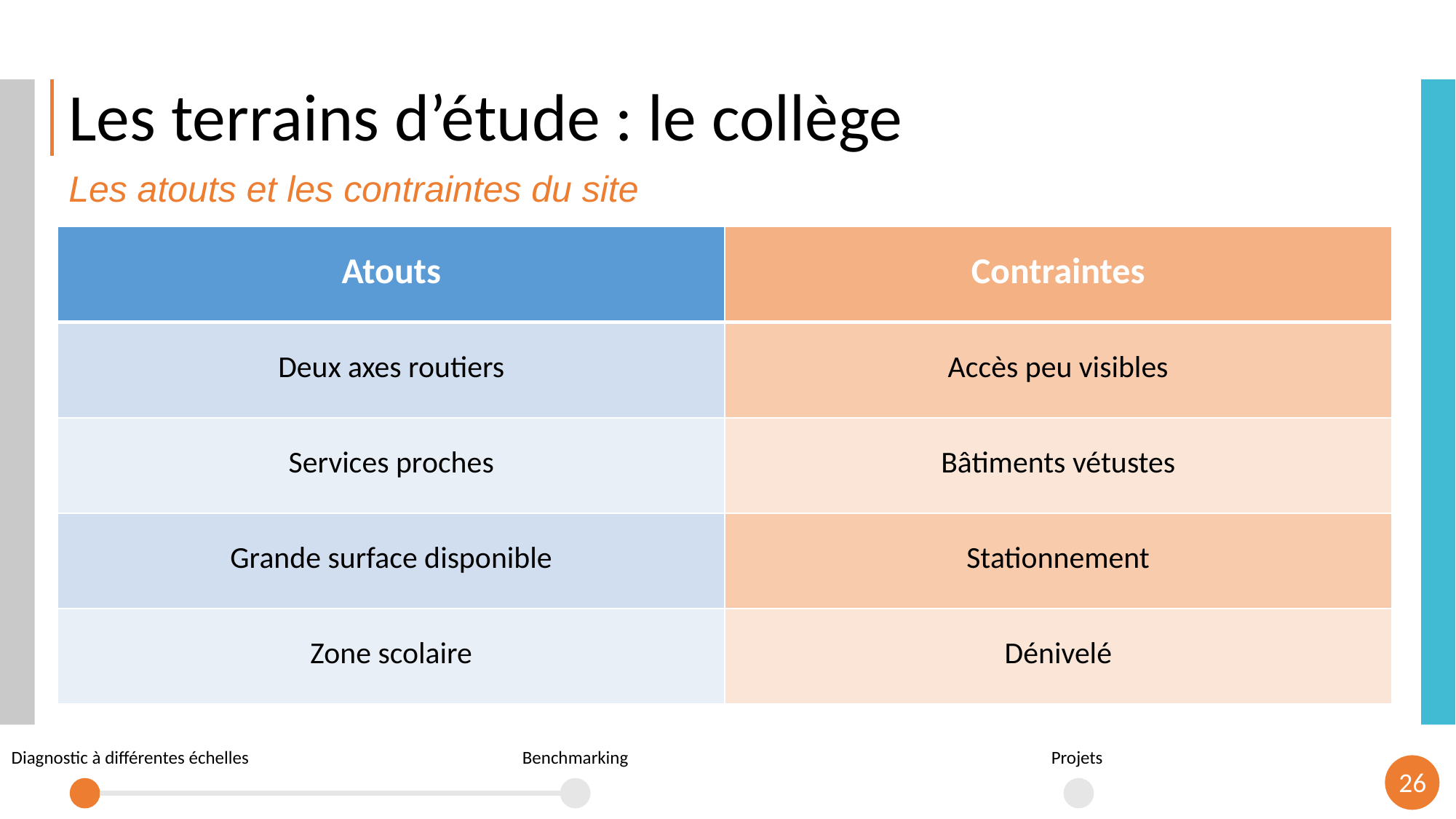

# Les terrains d’étude : le collège

Les atouts et les contraintes du site
| Atouts | Contraintes |
| --- | --- |
| Deux axes routiers | Accès peu visibles |
| Services proches | Bâtiments vétustes |
| Grande surface disponible | Stationnement |
| Zone scolaire | Dénivelé |
Projets
Benchmarking
Diagnostic à différentes échelles

26